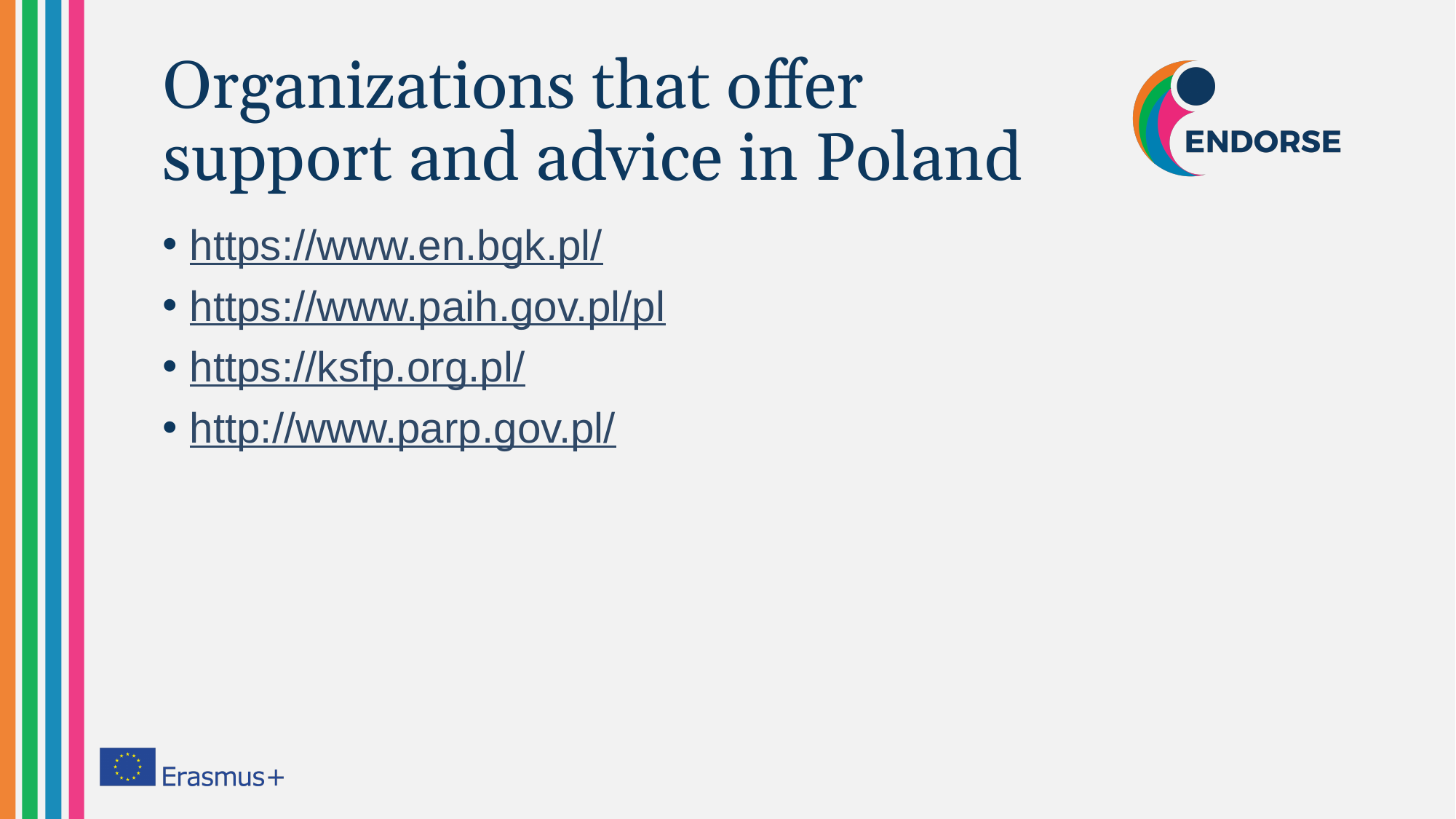

# Organizations that offer support and advice in Poland
https://www.en.bgk.pl/
https://www.paih.gov.pl/pl
https://ksfp.org.pl/
http://www.parp.gov.pl/